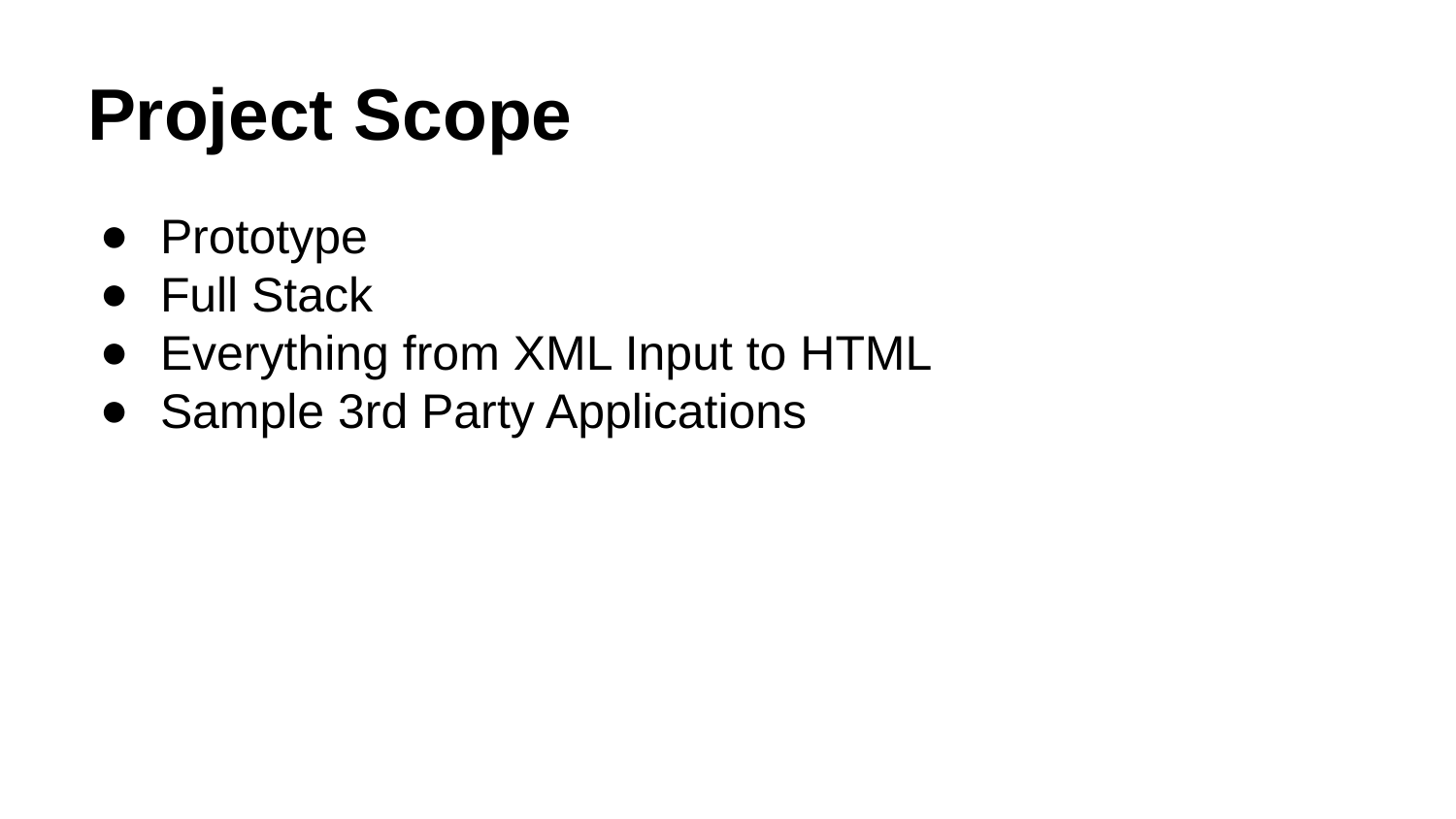

# Project Scope
Prototype
Full Stack
Everything from XML Input to HTML
Sample 3rd Party Applications